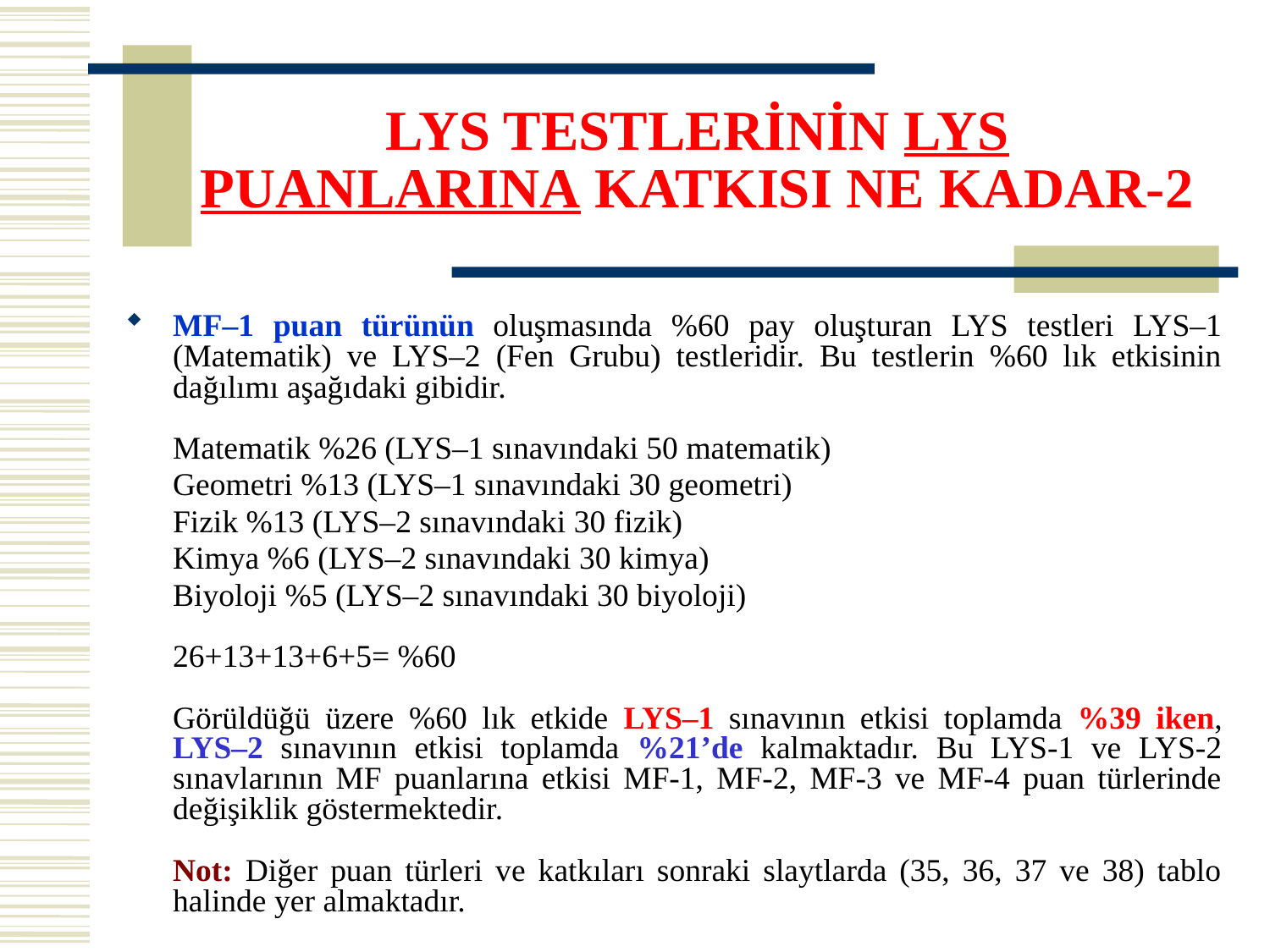

# LYS TESTLERİNİN LYS PUANLARINA KATKISI NE KADAR-2
MF–1 puan türünün oluşmasında %60 pay oluşturan LYS testleri LYS–1 (Matematik) ve LYS–2 (Fen Grubu) testleridir. Bu testlerin %60 lık etkisinin dağılımı aşağıdaki gibidir.

	Matematik %26 (LYS–1 sınavındaki 50 matematik)
	Geometri %13 (LYS–1 sınavındaki 30 geometri)
	Fizik %13 (LYS–2 sınavındaki 30 fizik)
	Kimya %6 (LYS–2 sınavındaki 30 kimya)
	Biyoloji %5 (LYS–2 sınavındaki 30 biyoloji)

	26+13+13+6+5= %60

	Görüldüğü üzere %60 lık etkide LYS–1 sınavının etkisi toplamda %39 iken, LYS–2 sınavının etkisi toplamda %21’de kalmaktadır. Bu LYS-1 ve LYS-2 sınavlarının MF puanlarına etkisi MF-1, MF-2, MF-3 ve MF-4 puan türlerinde değişiklik göstermektedir.

	Not: Diğer puan türleri ve katkıları sonraki slaytlarda (35, 36, 37 ve 38) tablo halinde yer almaktadır.